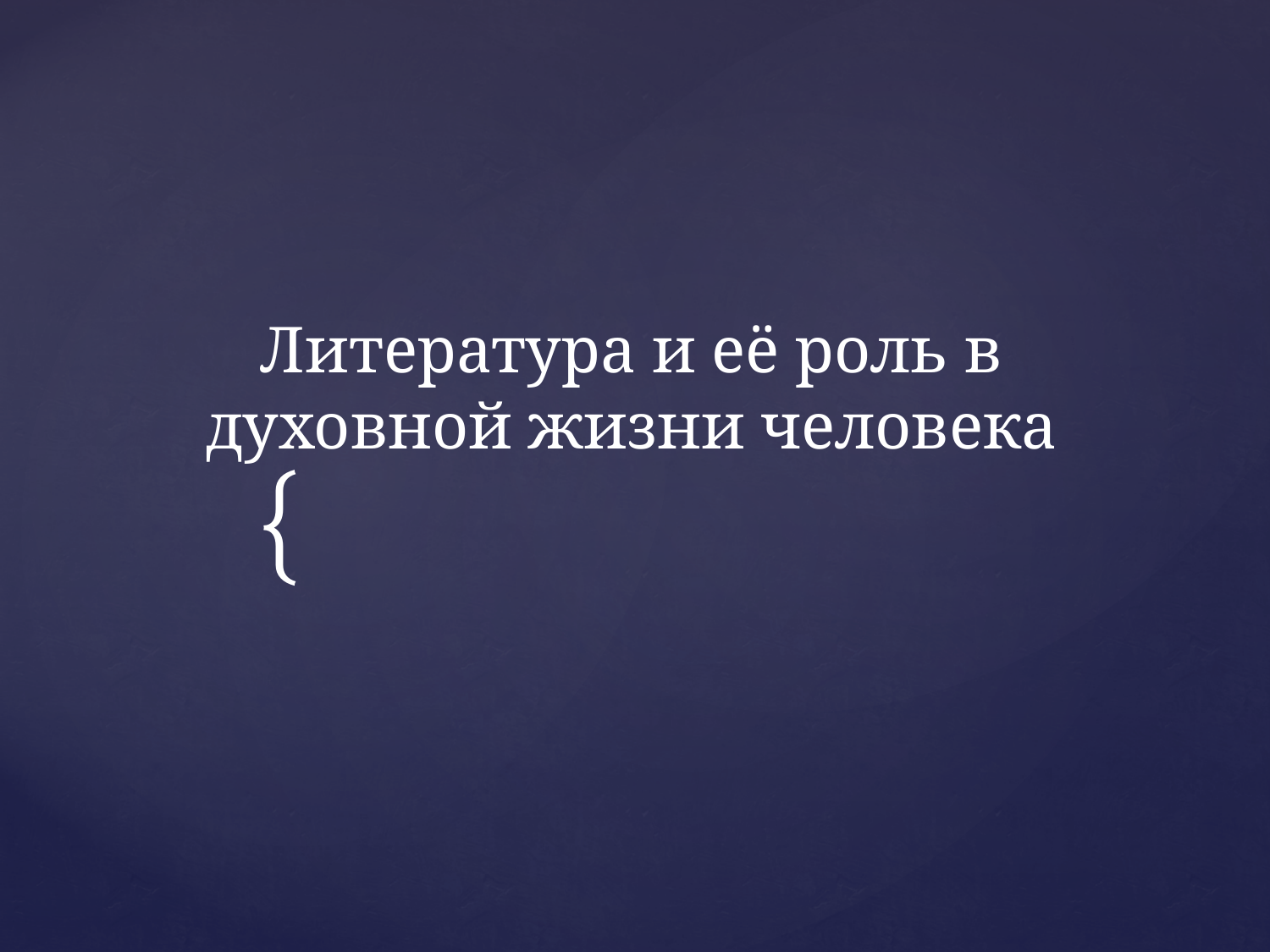

# Литература и её роль в духовной жизни человека